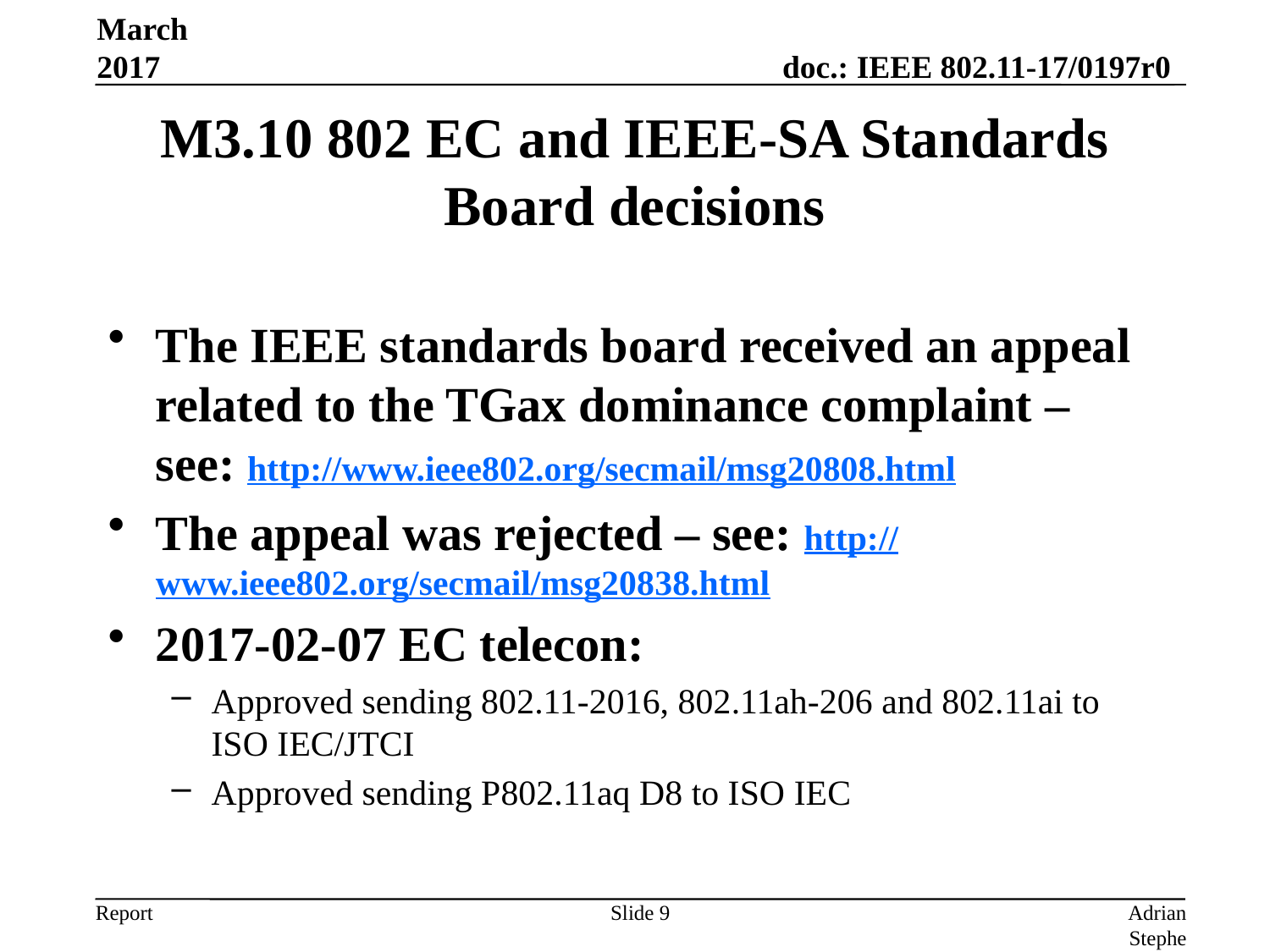

March 2017
# M3.10 802 EC and IEEE-SA Standards Board decisions
The IEEE standards board received an appeal related to the TGax dominance complaint – see: http://www.ieee802.org/secmail/msg20808.html
The appeal was rejected – see: http://www.ieee802.org/secmail/msg20838.html
2017-02-07 EC telecon:
Approved sending 802.11-2016, 802.11ah-206 and 802.11ai to ISO IEC/JTCI
Approved sending P802.11aq D8 to ISO IEC

Slide 9
Adrian Stephens, Intel Corporation